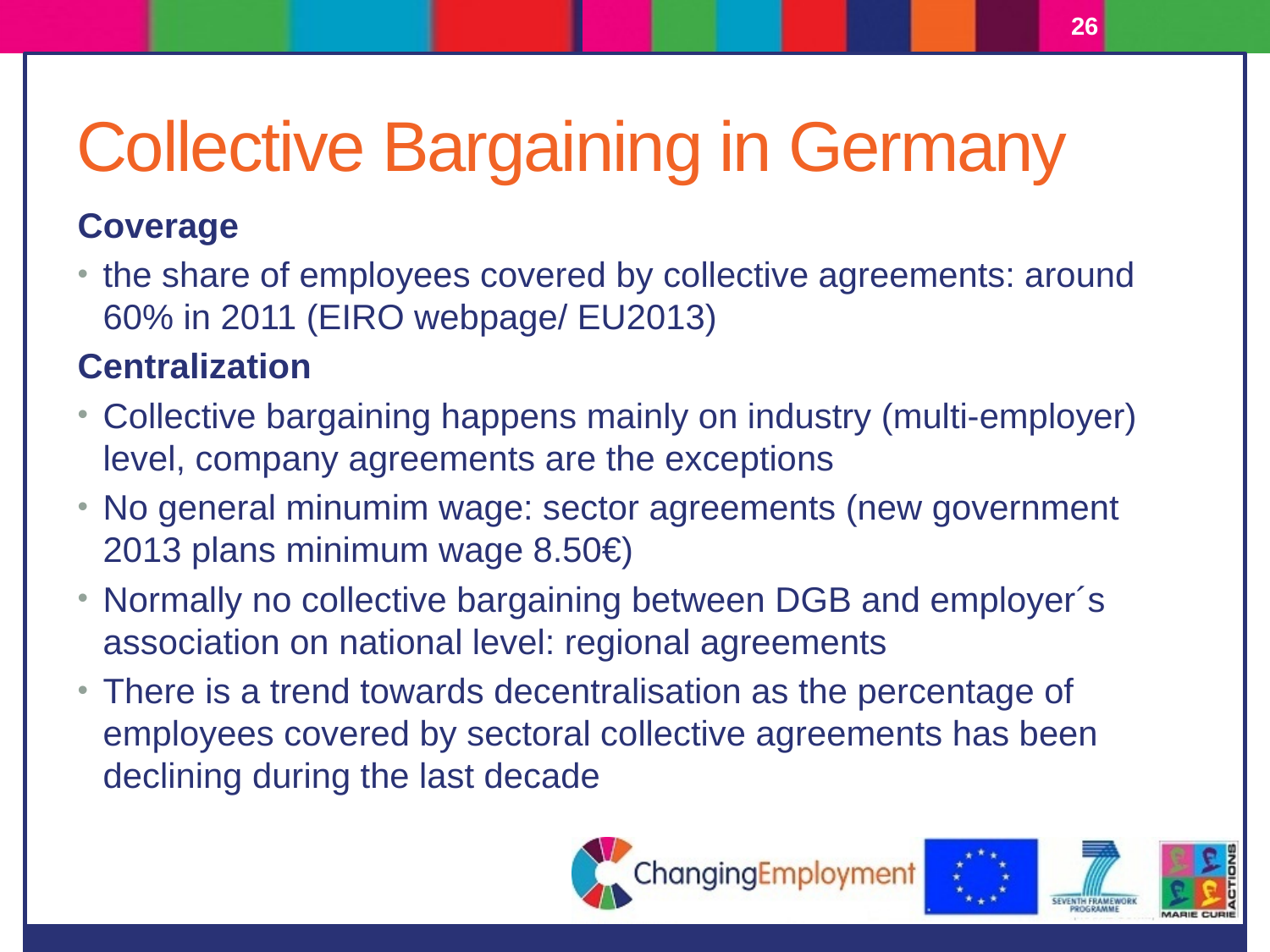

26
# Collective Bargaining in Germany
Coverage
the share of employees covered by collective agreements: around 60% in 2011 (EIRO webpage/ EU2013)
Centralization
Collective bargaining happens mainly on industry (multi-employer) level, company agreements are the exceptions
No general minumim wage: sector agreements (new government 2013 plans minimum wage 8.50€)
Normally no collective bargaining between DGB and employer´s association on national level: regional agreements
There is a trend towards decentralisation as the percentage of employees covered by sectoral collective agreements has been declining during the last decade